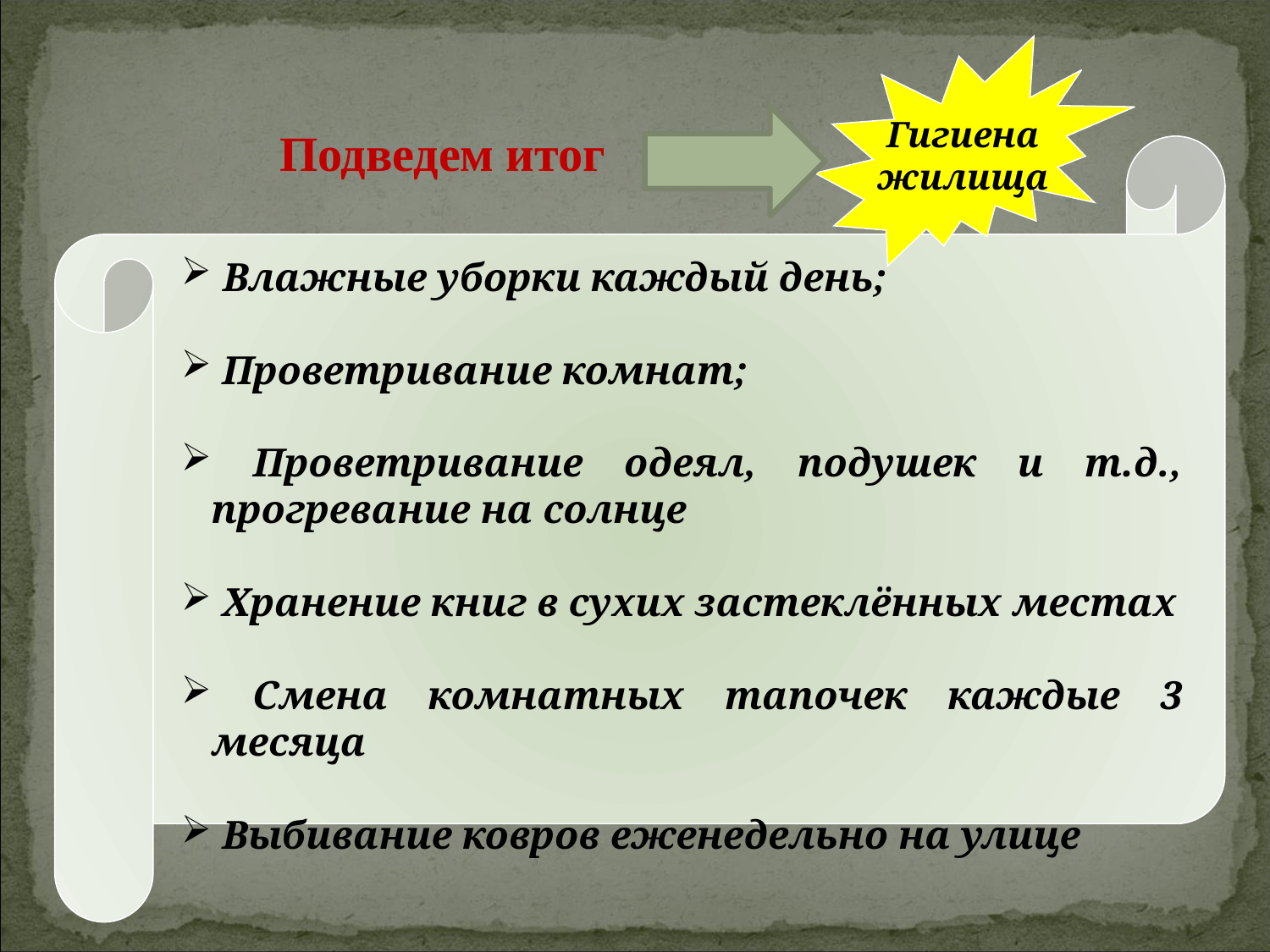

Гигиена
жилища

Подведем итог

 Влажные уборки каждый день;

 Проветривание комнат;

 Проветривание одеял, подушек и т.д., прогревание на солнце

 Хранение книг в сухих застеклённых местах

 Смена комнатных тапочек каждые 3 месяца

 Выбивание ковров еженедельно на улице